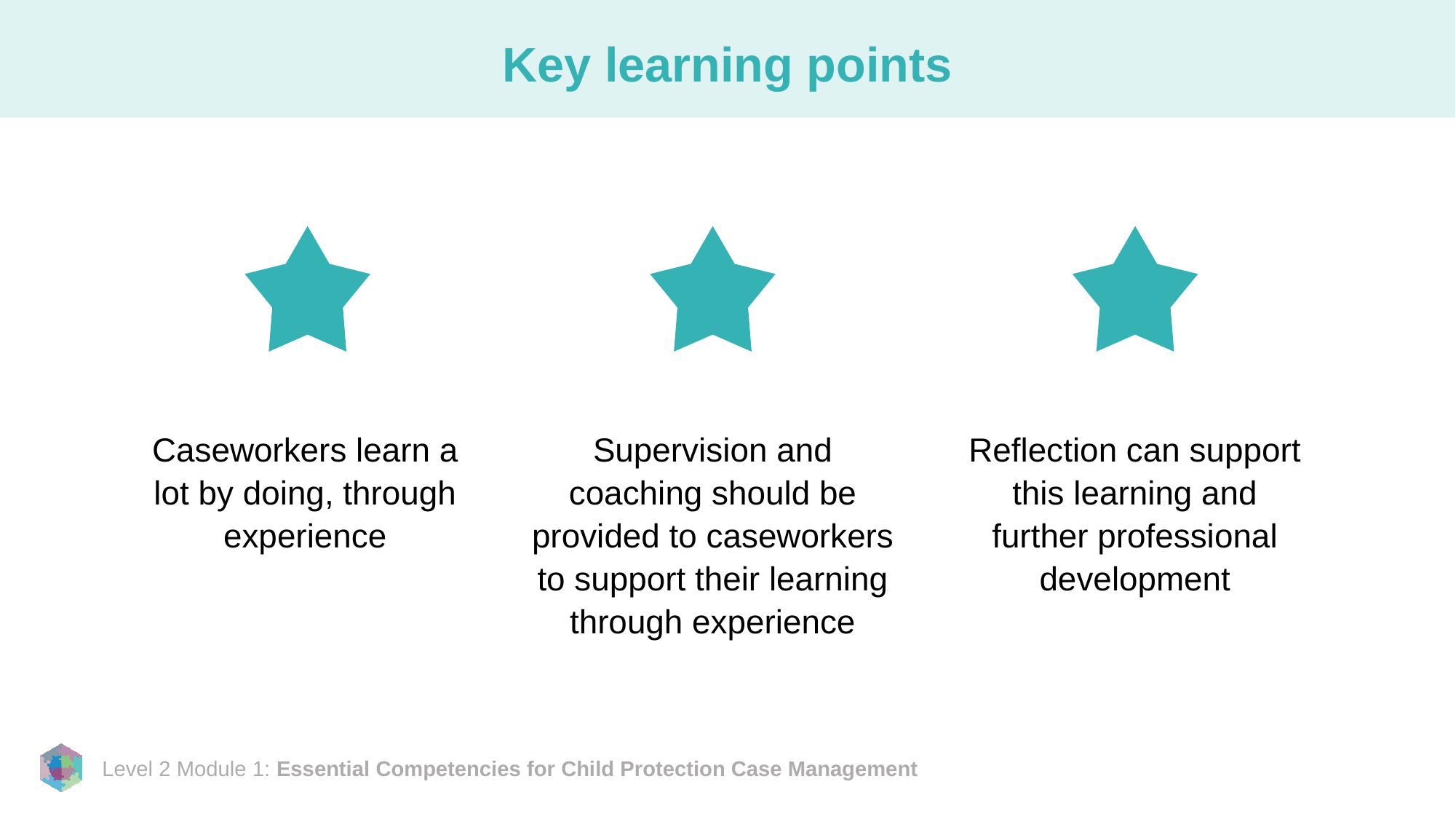

# Key learning points

Caseworkers learn a lot by doing, through experience
Supervision and coaching should be provided to caseworkers to support their learning through experience
Reflection can support this learning and further professional development